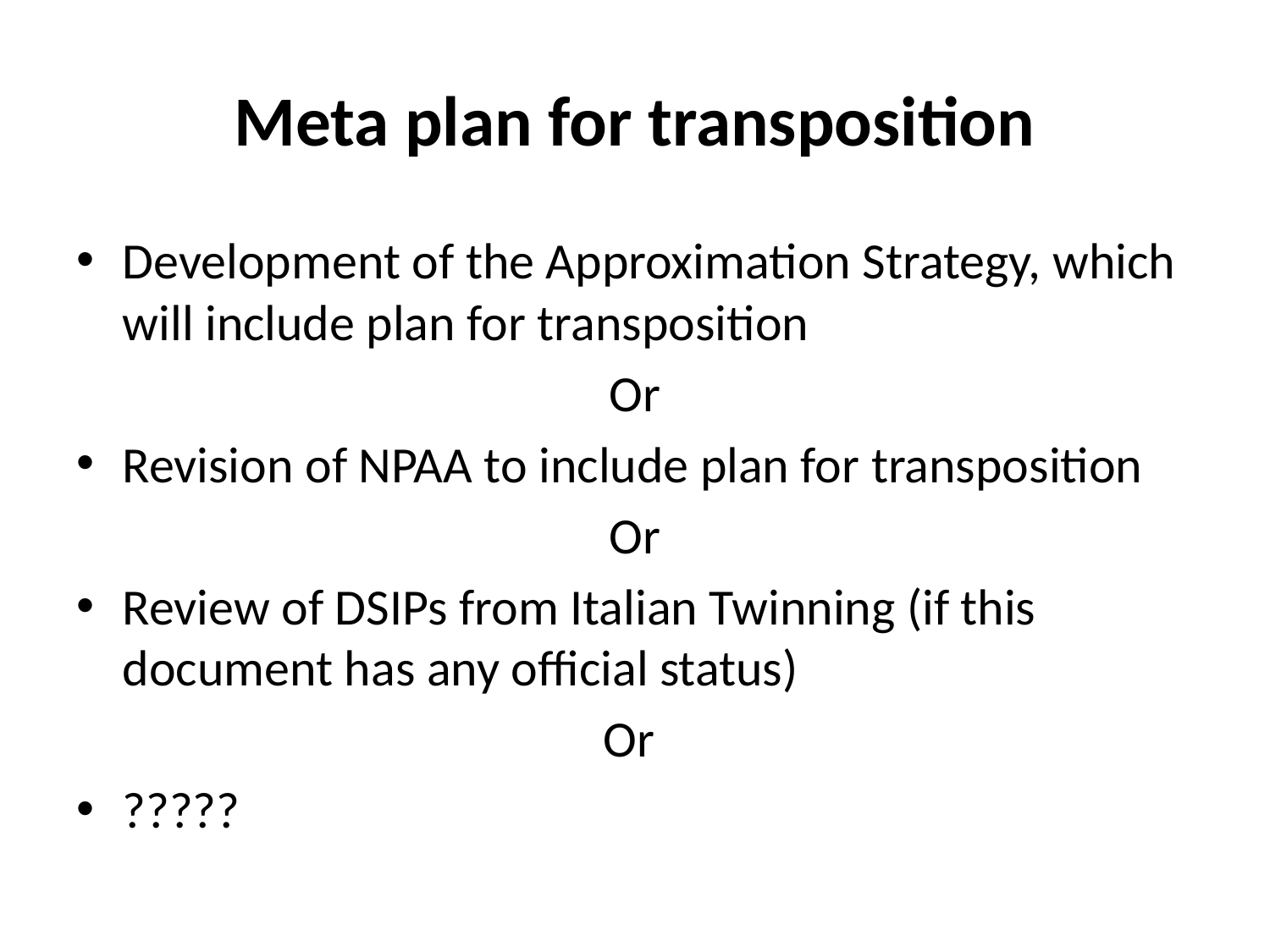

# Meta plan for transposition
Development of the Approximation Strategy, which will include plan for transposition
Or
Revision of NPAA to include plan for transposition
Or
Review of DSIPs from Italian Twinning (if this document has any official status)
Or
?????